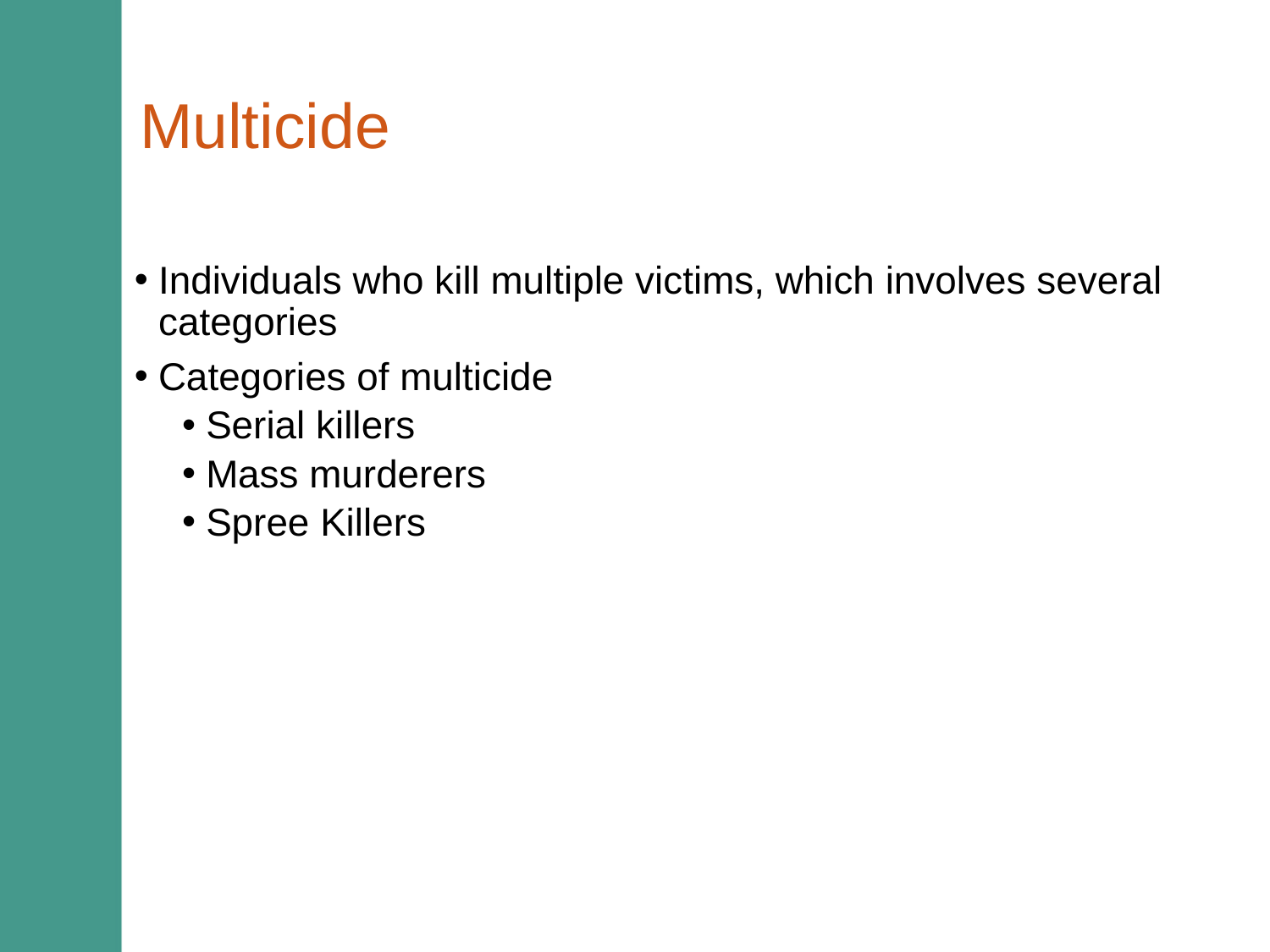

# Multicide
Individuals who kill multiple victims, which involves several categories
Categories of multicide
Serial killers
Mass murderers
Spree Killers